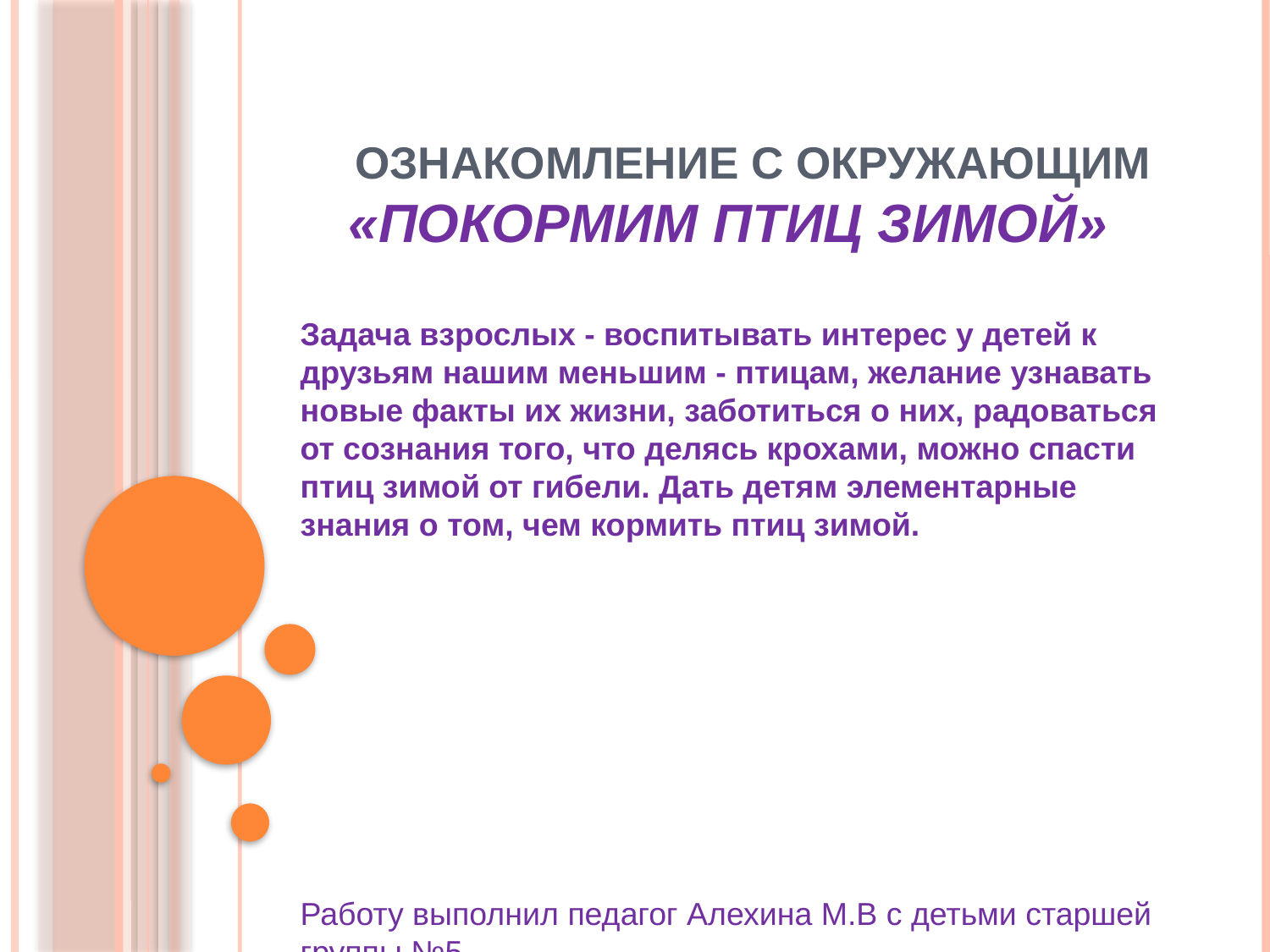

# Ознакомление с окружающим «Покормим птиц зимой»
Задача взрослых - воспитывать интерес у детей к друзьям нашим меньшим - птицам, желание узнавать новые факты их жизни, заботиться о них, радоваться от сознания того, что делясь крохами, можно спасти птиц зимой от гибели. Дать детям элементарные знания о том, чем кормить птиц зимой.

Работу выполнил педагог Алехина М.В с детьми старшей группы №5